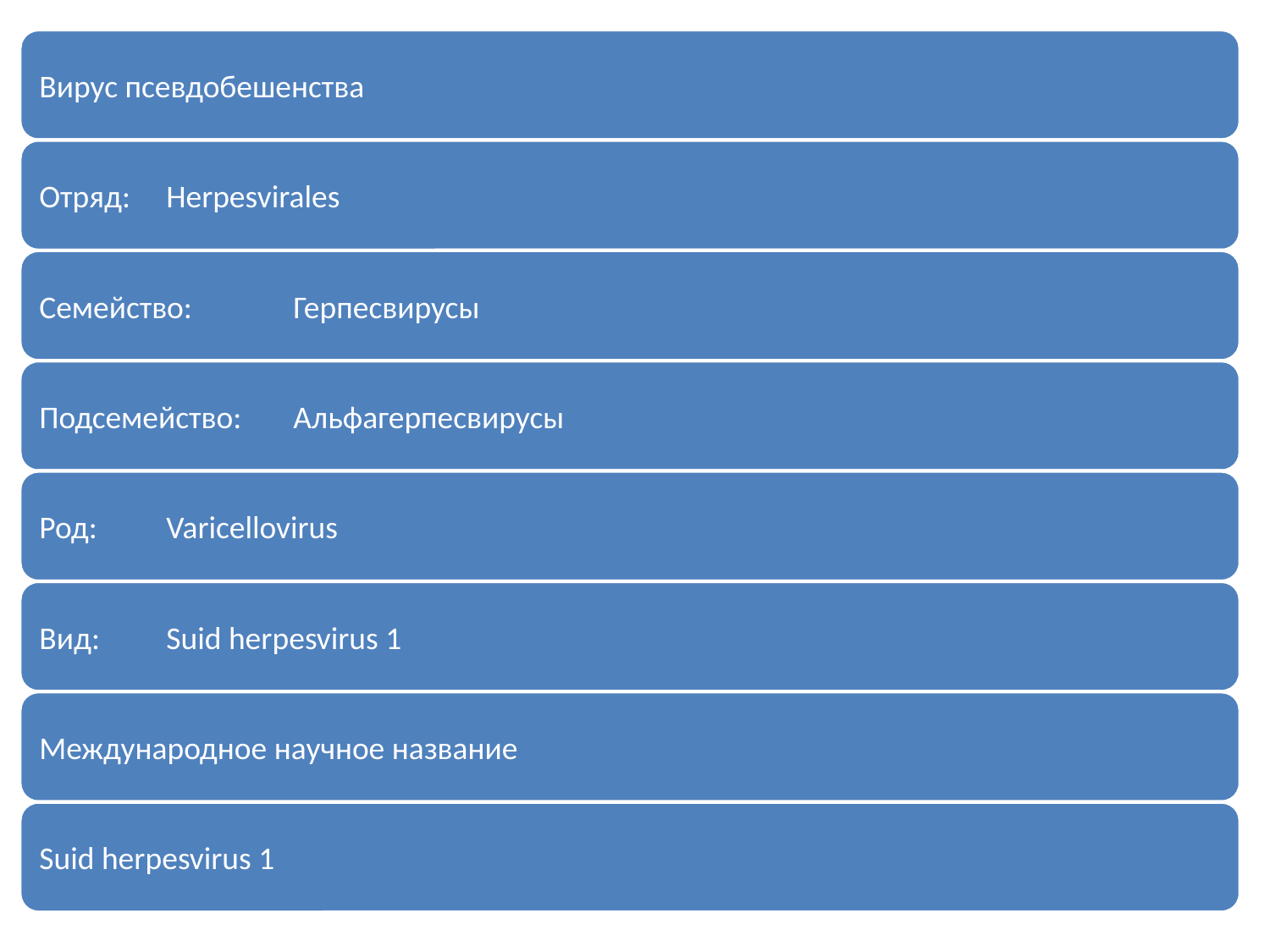

Вирус псевдобешенства
Отряд: 	Herpesvirales
Семейство: 	Герпесвирусы
Подсемейство: 	Альфагерпесвирусы
Род: 	Varicellovirus
Вид: 	Suid herpesvirus 1
Международное научное название
Suid herpesvirus 1